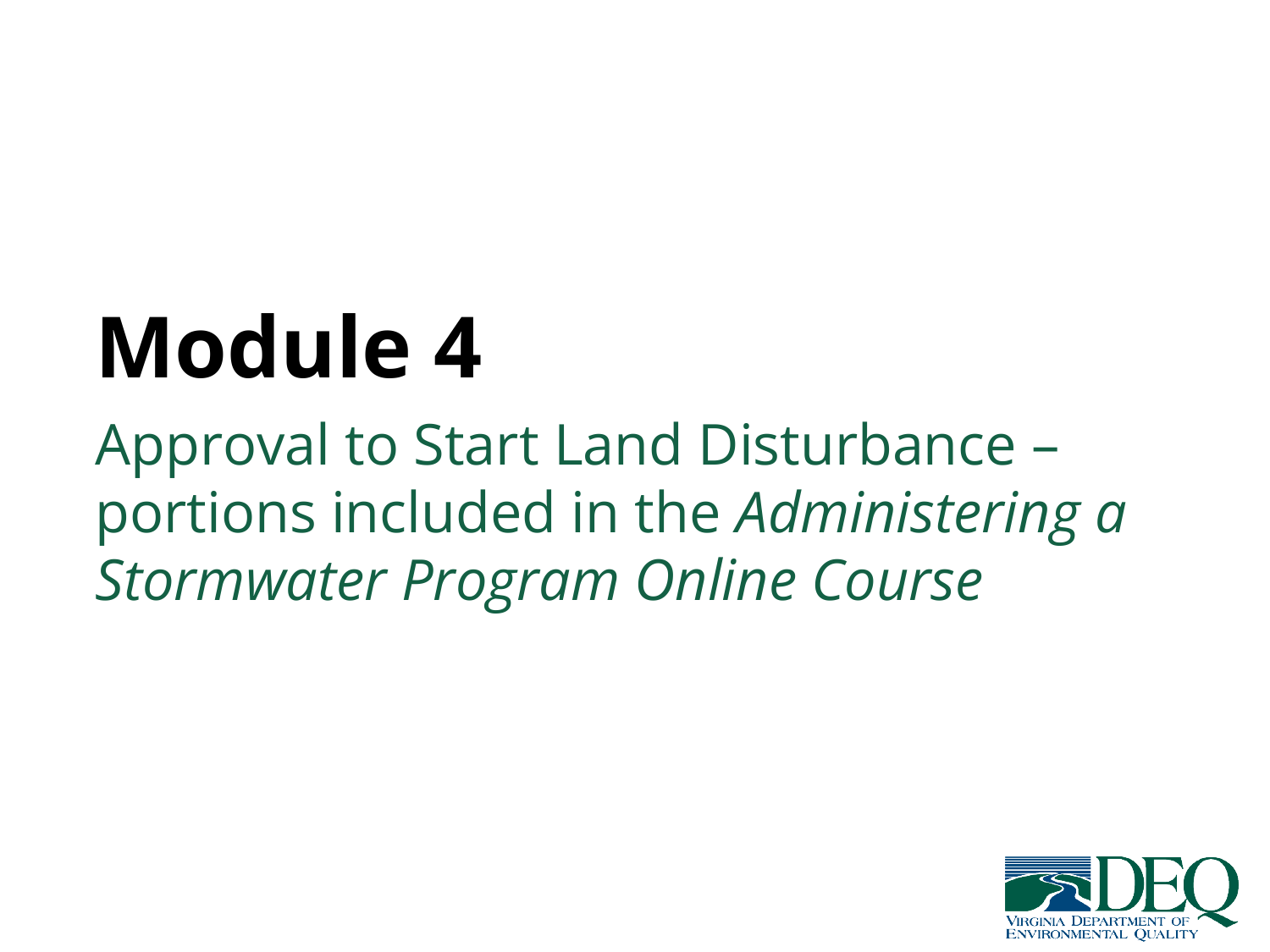

# Module 4
Approval to Start Land Disturbance – portions included in the Administering a Stormwater Program Online Course